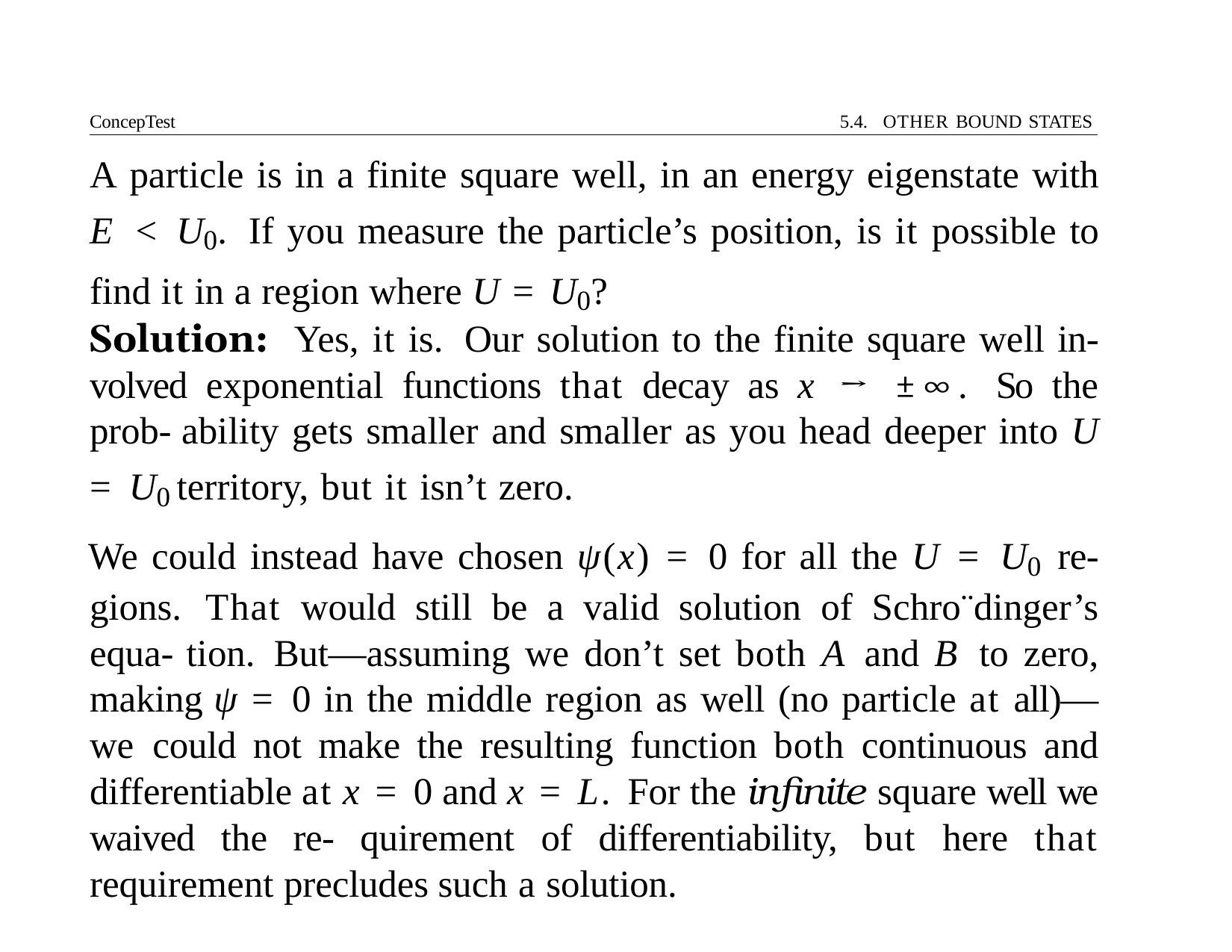

ConcepTest	5.4.  OTHER BOUND STATES

# A particle is in a finite square well, in an energy eigenstate with E < U0.  If you measure the particle’s position, is it possible to find it in a region where U = U0?
Solution:  Yes, it is.  Our solution to the finite square well in- volved exponential functions that decay as x → ±∞. So the prob- ability gets smaller and smaller as you head deeper into U = U0 territory, but it isn’t zero.
We could instead have chosen ψ(x) = 0 for all the U = U0 re- gions. That would still be a valid solution of Schro¨dinger’s equa- tion. But—assuming we don’t set both A and B to zero, making ψ = 0 in the middle region as well (no particle at all)—we could not make the resulting function both continuous and differentiable at x = 0 and x = L. For the infinite square well we waived the re- quirement of differentiability, but here that requirement precludes such a solution.